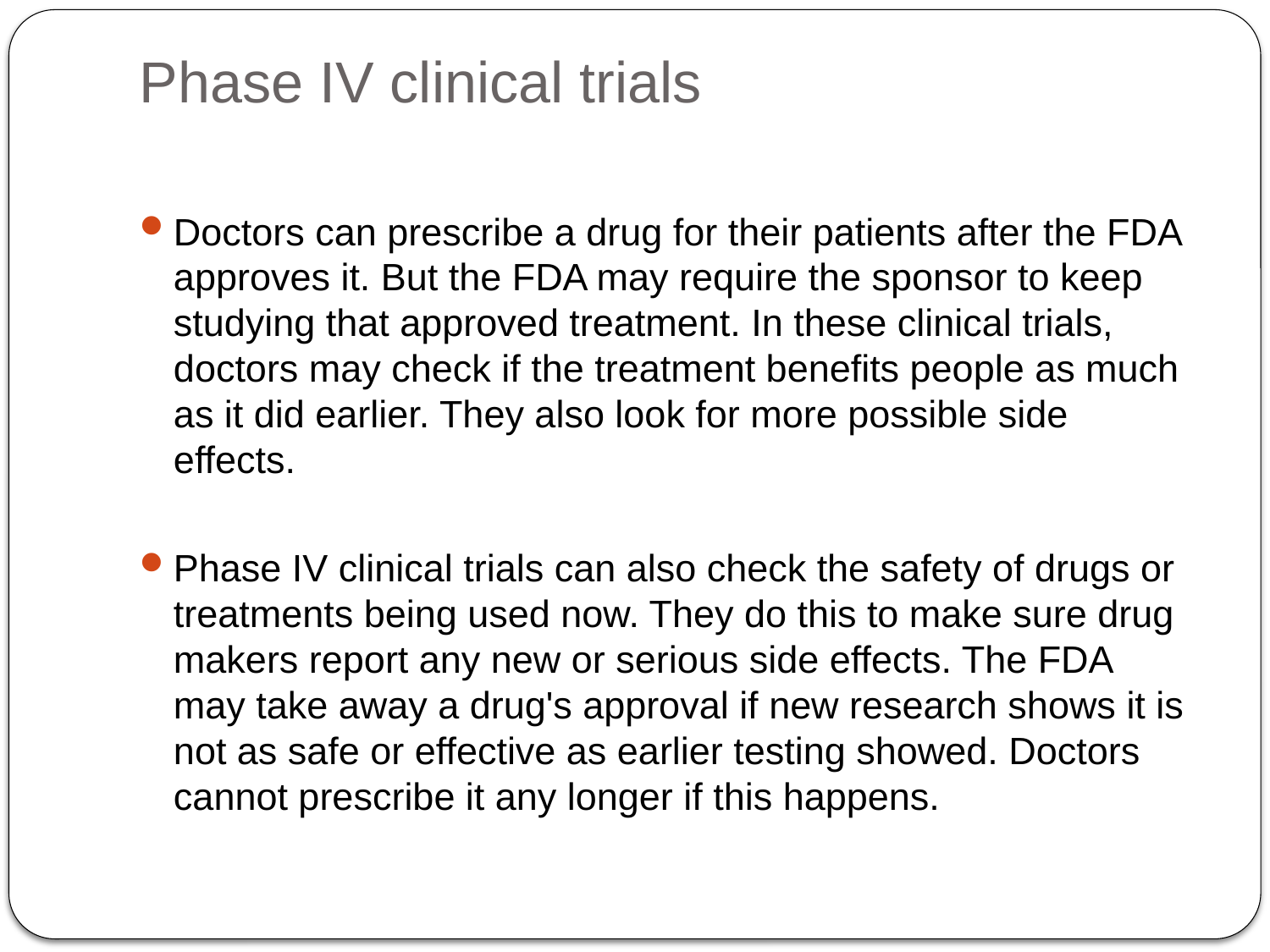

# Phase IV clinical trials
Doctors can prescribe a drug for their patients after the FDA approves it. But the FDA may require the sponsor to keep studying that approved treatment. In these clinical trials, doctors may check if the treatment benefits people as much as it did earlier. They also look for more possible side effects.

Phase IV clinical trials can also check the safety of drugs or treatments being used now. They do this to make sure drug makers report any new or serious side effects. The FDA may take away a drug's approval if new research shows it is not as safe or effective as earlier testing showed. Doctors cannot prescribe it any longer if this happens.